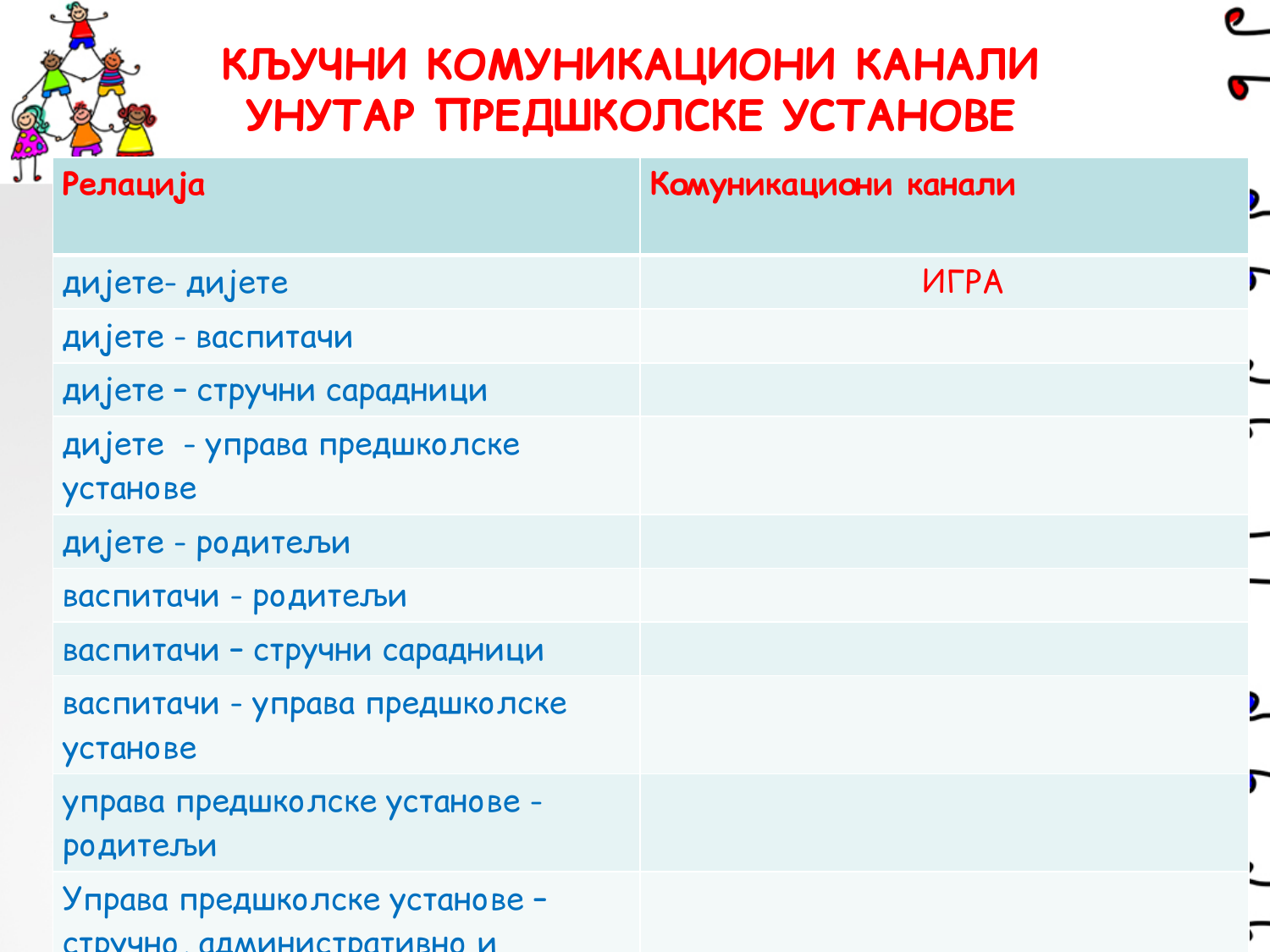

КЉУЧНИ КОМУНИКАЦИОНИ КАНАЛИ УНУТАР ПРЕДШКОЛСКЕ УСТАНОВЕ
| Релација | Комуникациони канали |
| --- | --- |
| дијете- дијете | ИГРА |
| дијете - васпитачи |  |
| дијете – стручни сарадници |  |
| дијете - управа предшколске установе |  |
| дијете - родитељи |  |
| васпитачи - родитељи |  |
| васпитачи – стручни сарадници |  |
| васпитачи - управа предшколске установе |  |
| управа предшколске установе - родитељи |  |
| Управа предшколске установе – стручно, административно и техничко особље |  |
|  |  |